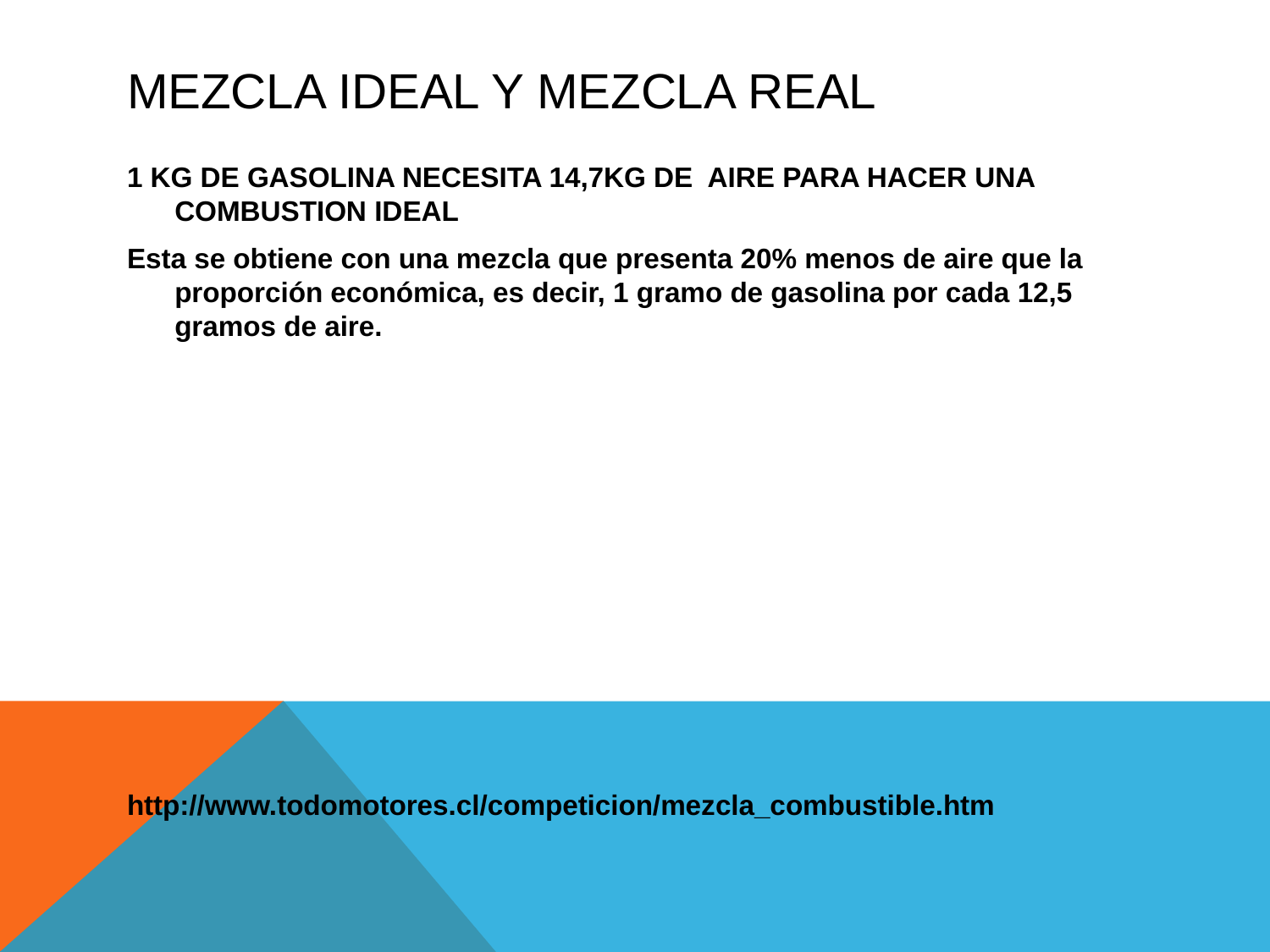

# Mezcla ideal y mezcla real
1 KG DE GASOLINA NECESITA 14,7KG DE  AIRE PARA HACER UNA COMBUSTION IDEAL
Esta se obtiene con una mezcla que presenta 20% menos de aire que la proporción económica, es decir, 1 gramo de gasolina por cada 12,5 gramos de aire.

http://www.todomotores.cl/competicion/mezcla_combustible.htm